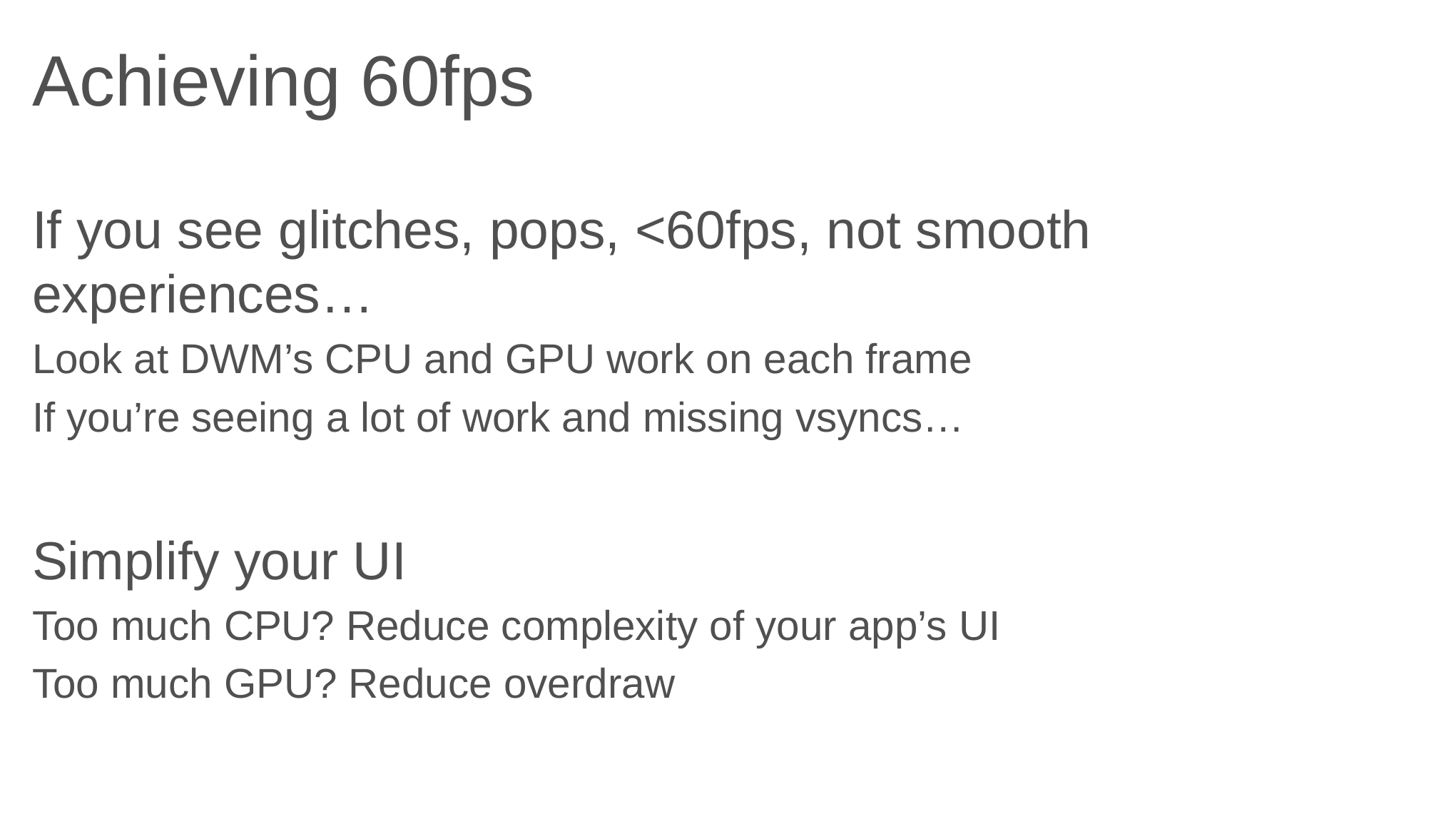

# Achieving 60fps
If you see glitches, pops, <60fps, not smooth experiences…
Look at DWM’s CPU and GPU work on each frame
If you’re seeing a lot of work and missing vsyncs…

Simplify your UI
Too much CPU? Reduce complexity of your app’s UI
Too much GPU? Reduce overdraw